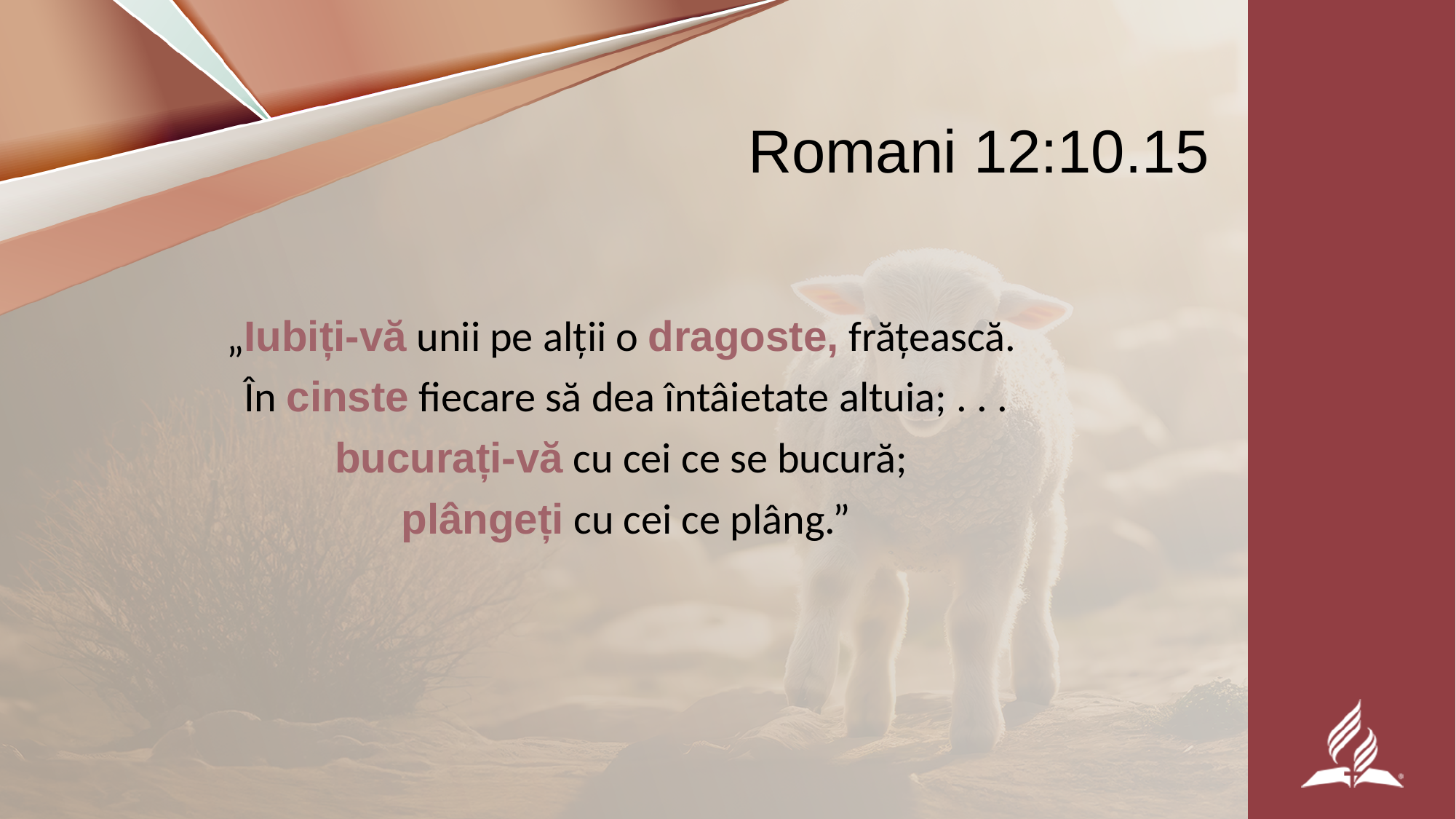

# Romani 12:10.15
„Iubiți-vă unii pe alții o dragoste, frățească.
În cinste fiecare să dea întâietate altuia; . . .
bucurați-vă cu cei ce se bucură;
plângeți cu cei ce plâng.”